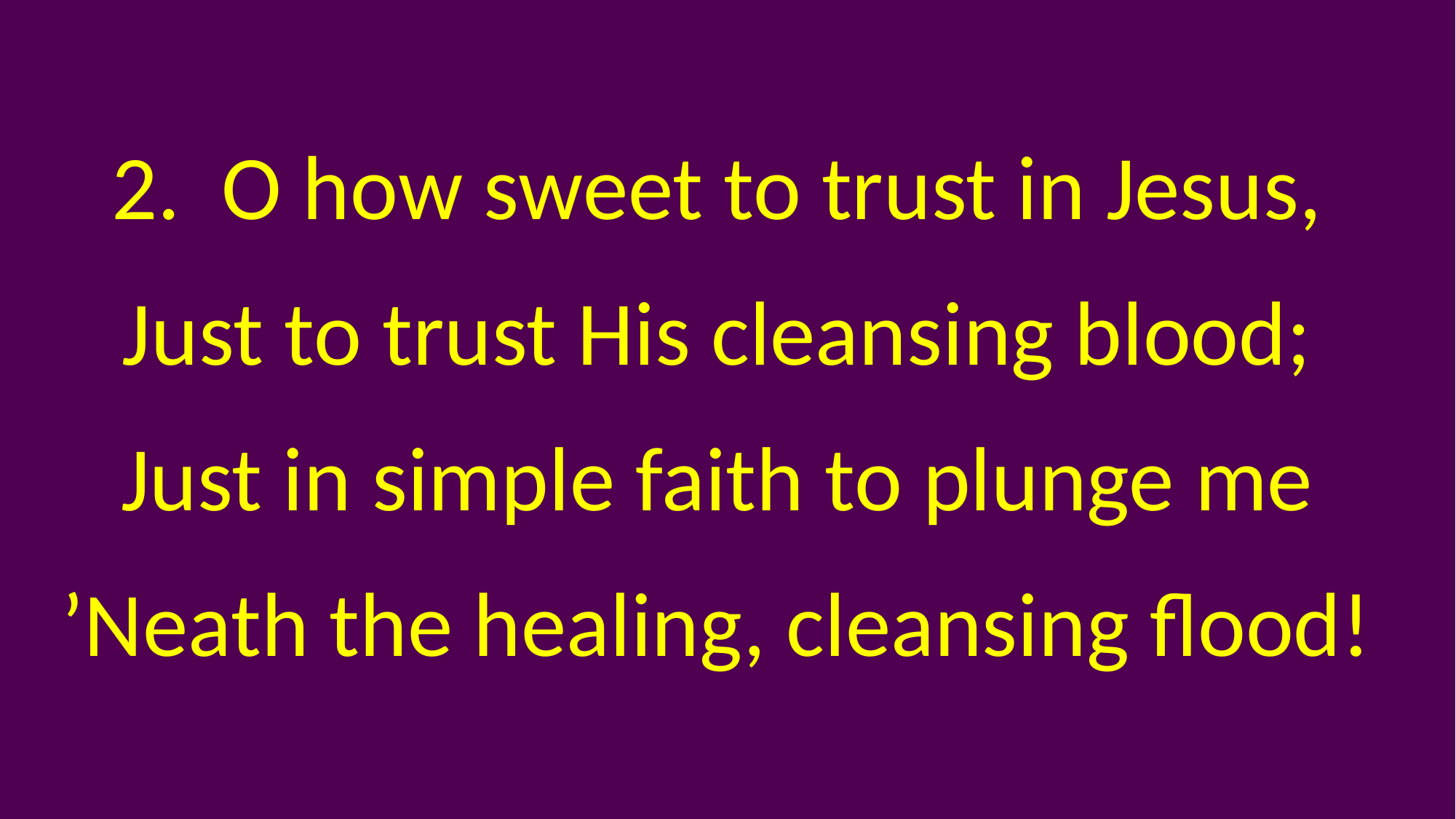

2.  O how sweet to trust in Jesus,
Just to trust His cleansing blood;
Just in simple faith to plunge me
’Neath the healing, cleansing flood!